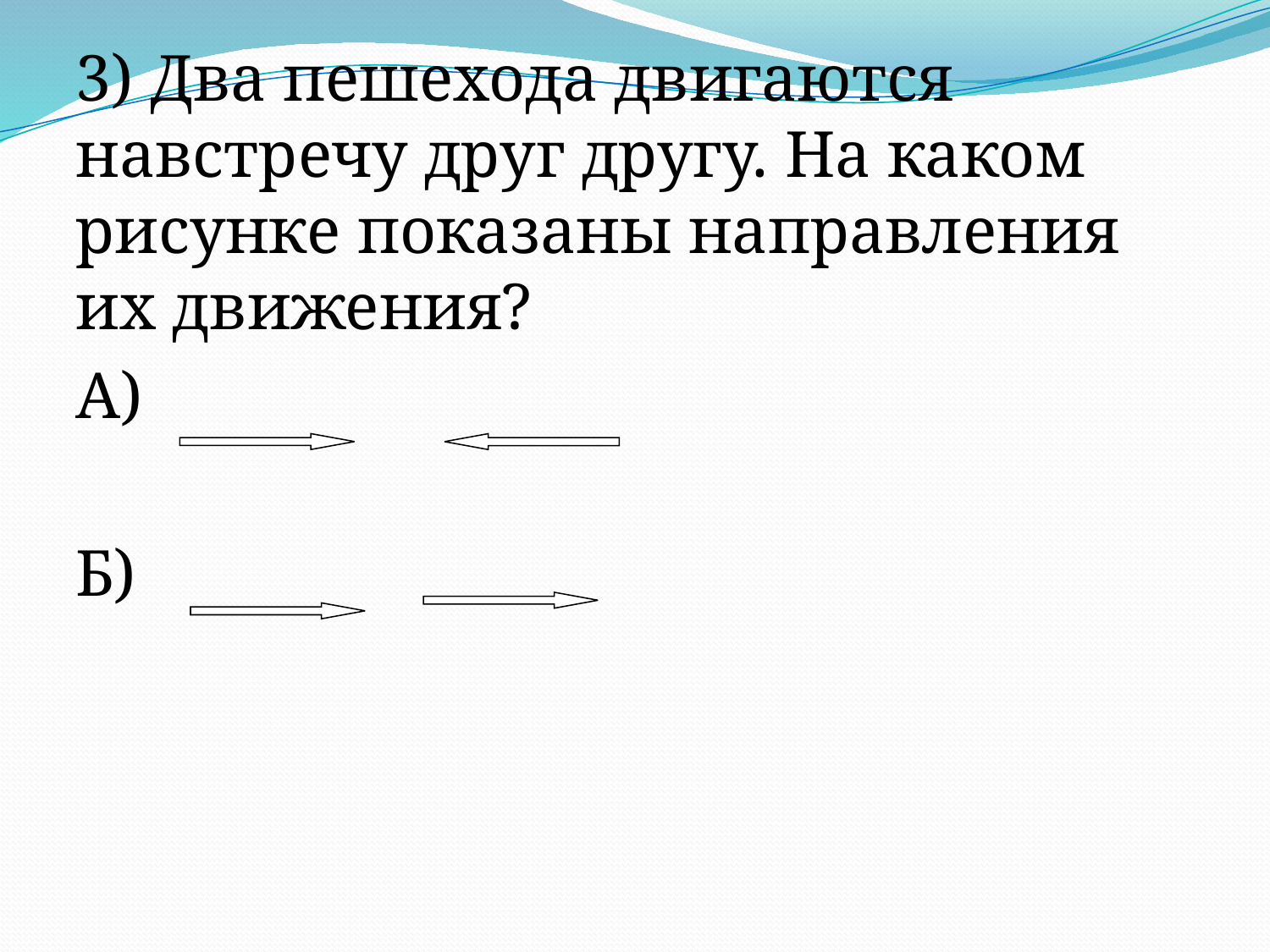

3) Два пешехода двигаются навстречу друг другу. На каком рисунке показаны направления их движения?
А)

Б)